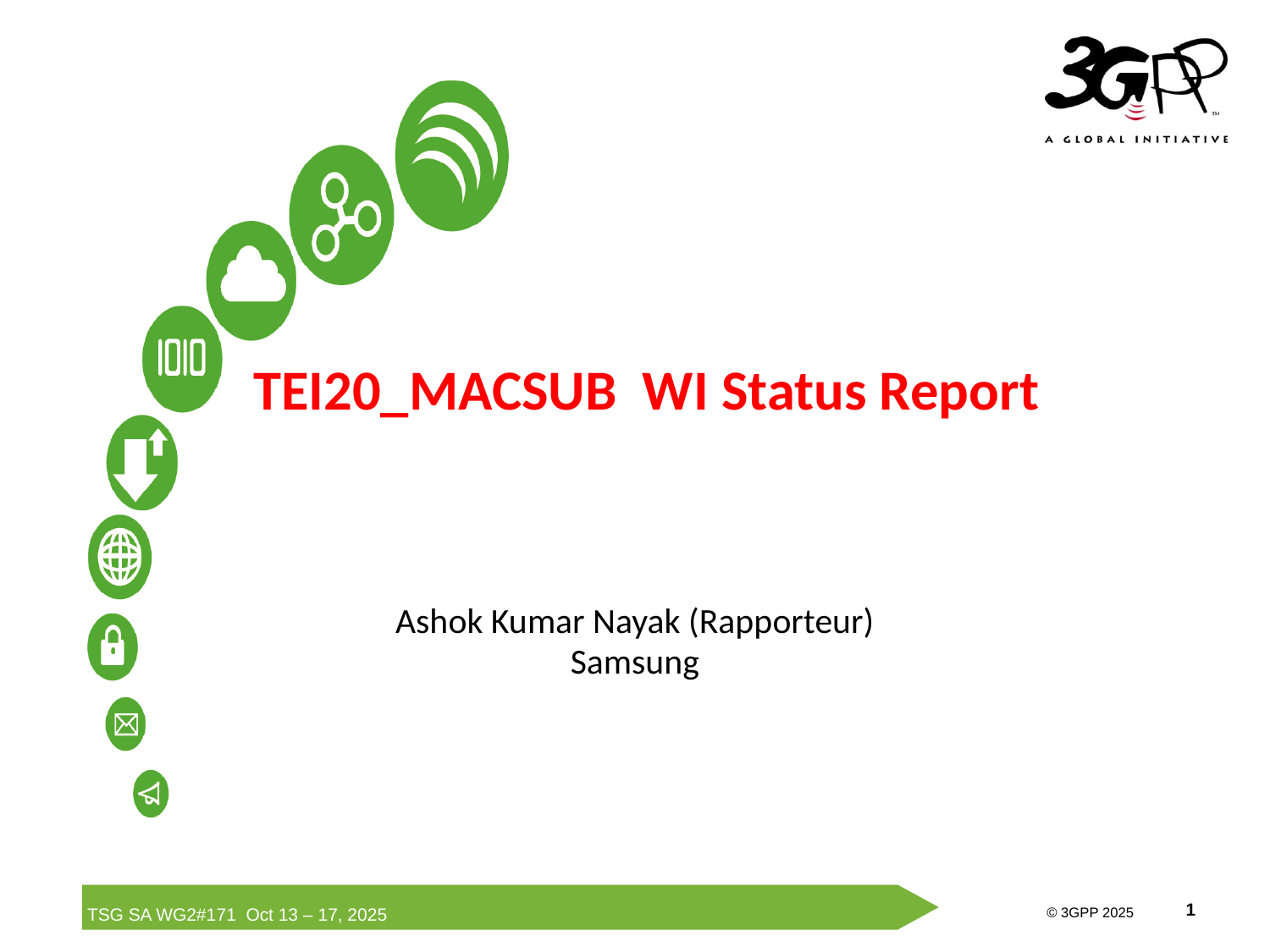

# TEI20_MACSUB  WI Status Report
Ashok Kumar Nayak (Rapporteur)
Samsung